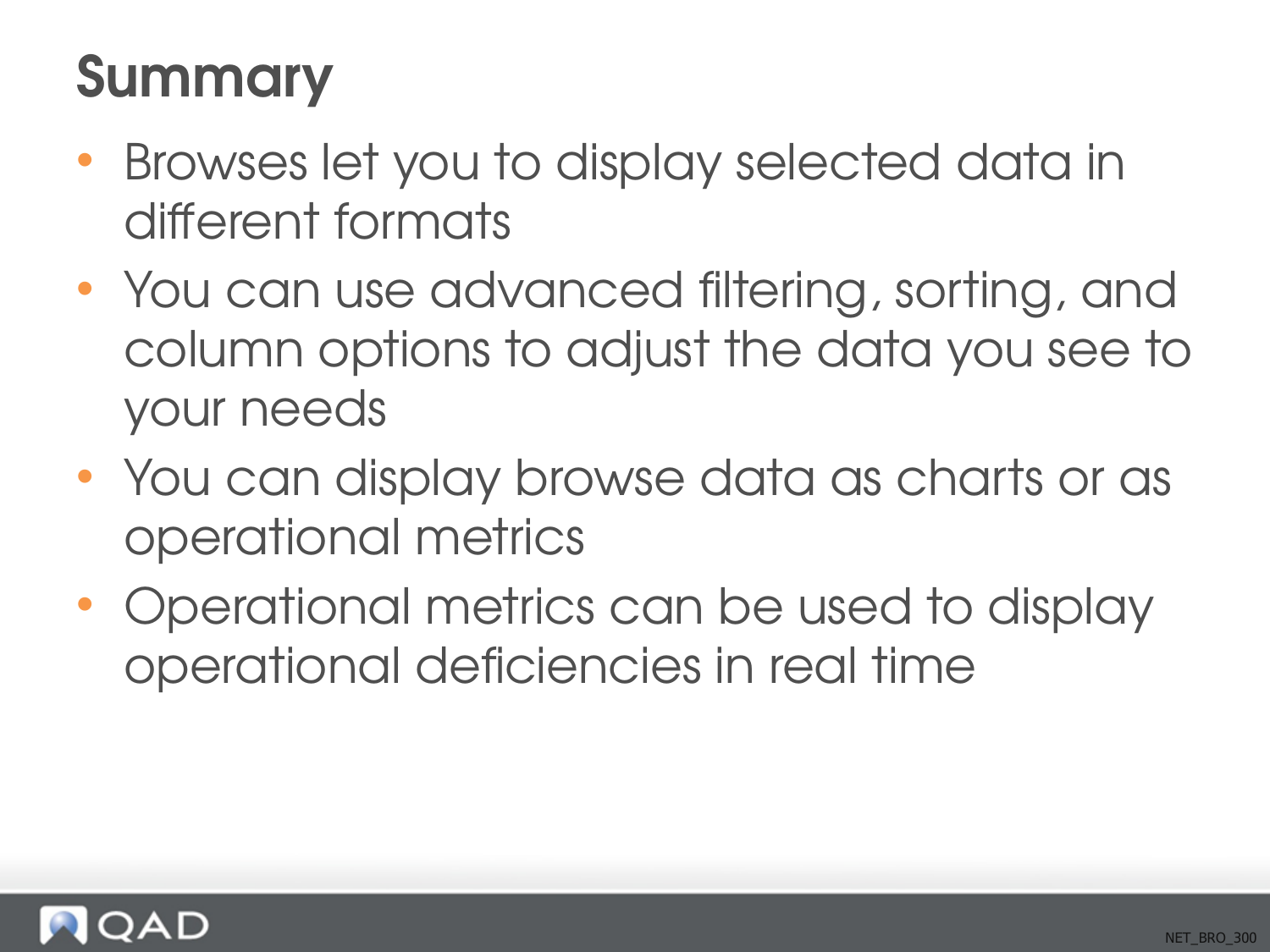

# Summary
Browses let you to display selected data in different formats
You can use advanced filtering, sorting, and column options to adjust the data you see to your needs
You can display browse data as charts or as operational metrics
Operational metrics can be used to display  operational deficiencies in real time

NET_BRO_300